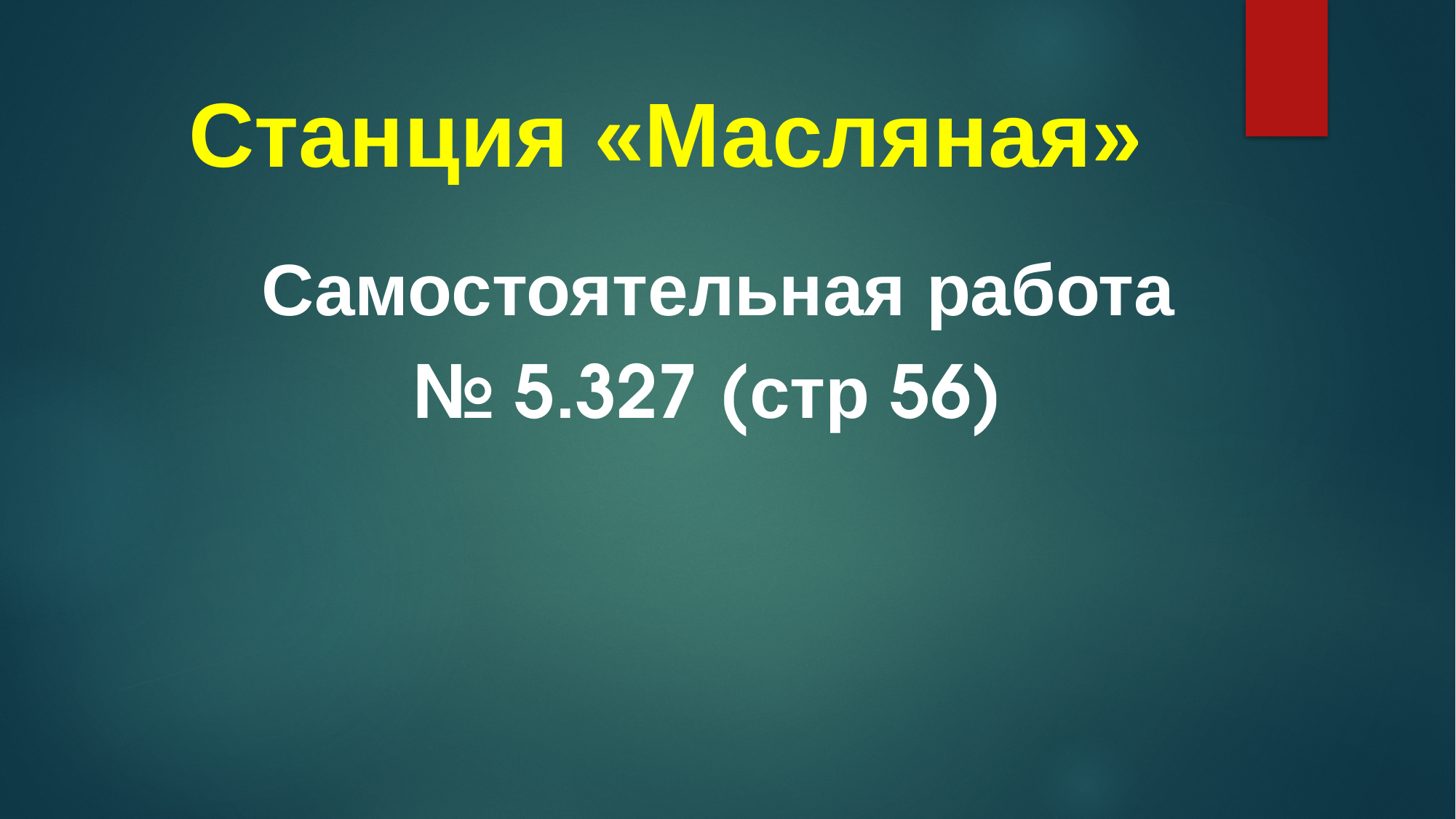

# Станция «Масляная»
 Самостоятельная работа
№ 5.327 (стр 56)